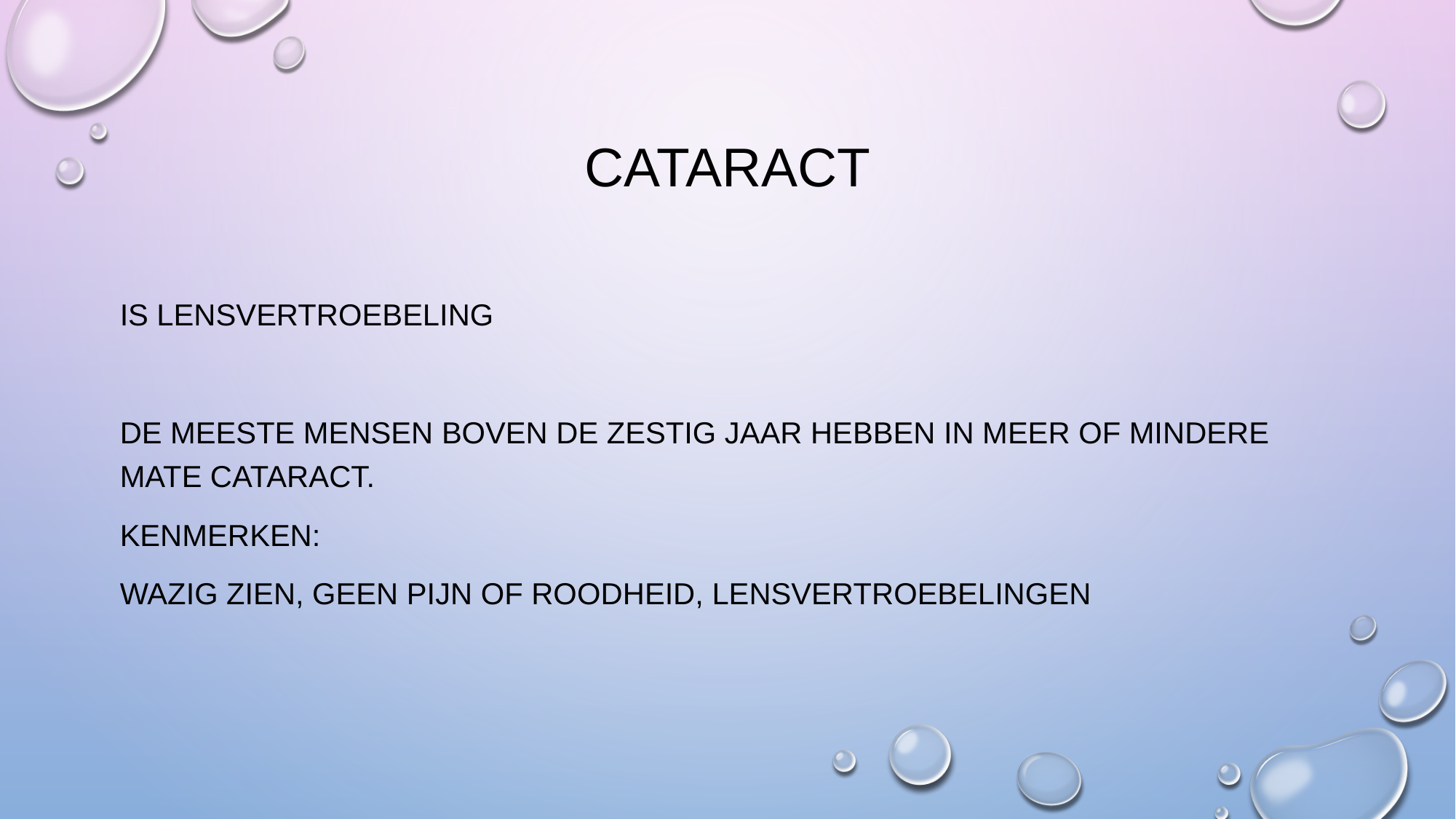

# cataract
Is lensvertroebeling

De meeste mensen boven de zestig jaar hebben in meer of mindere mate cataract.
Kenmerken:
Wazig zien, Geen pijn of roodheid, lensvertroebelingen